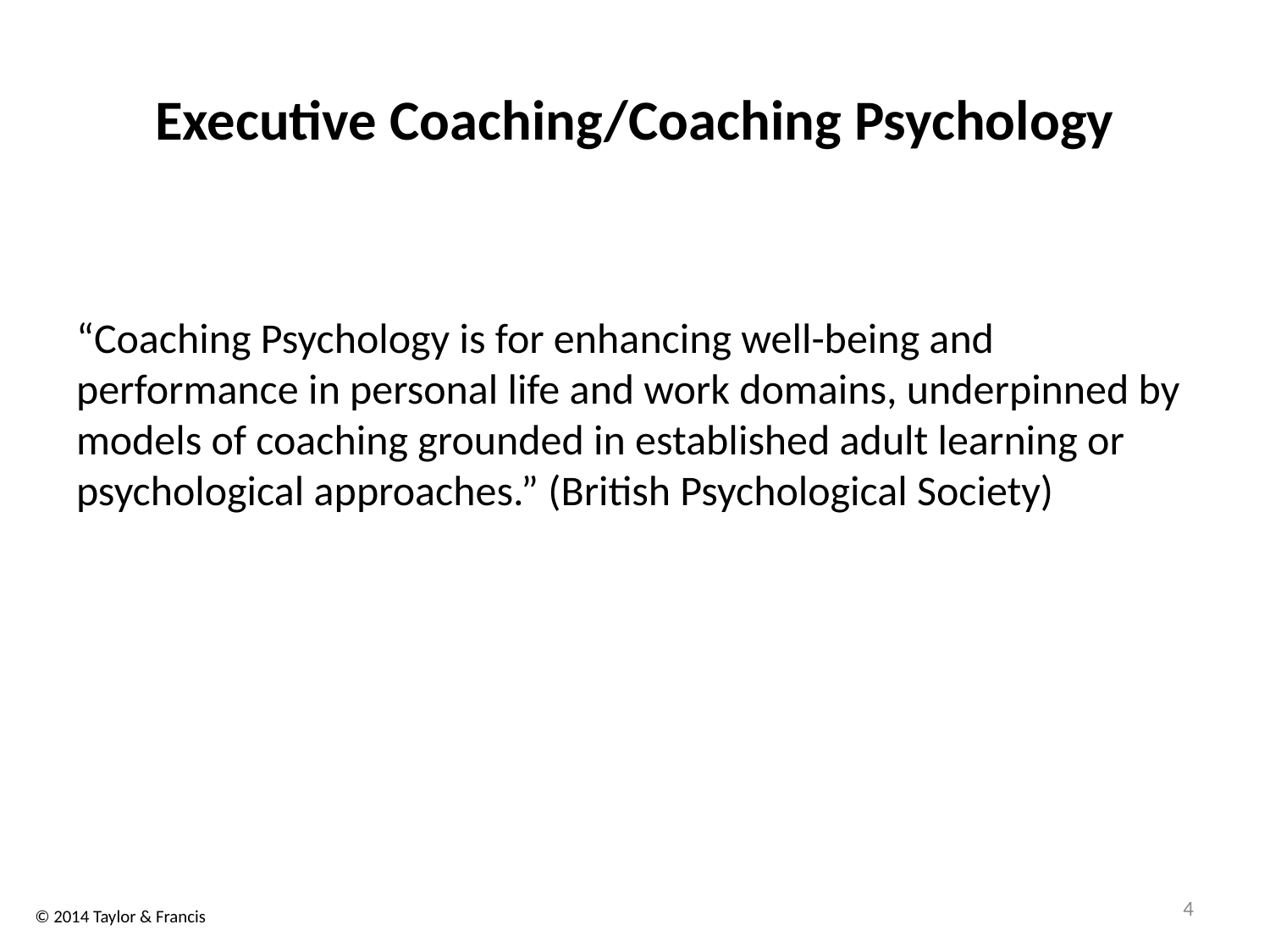

# Executive Coaching/Coaching Psychology
“Coaching Psychology is for enhancing well-being and performance in personal life and work domains, underpinned by models of coaching grounded in established adult learning or psychological approaches.” (British Psychological Society)
4
© 2014 Taylor & Francis